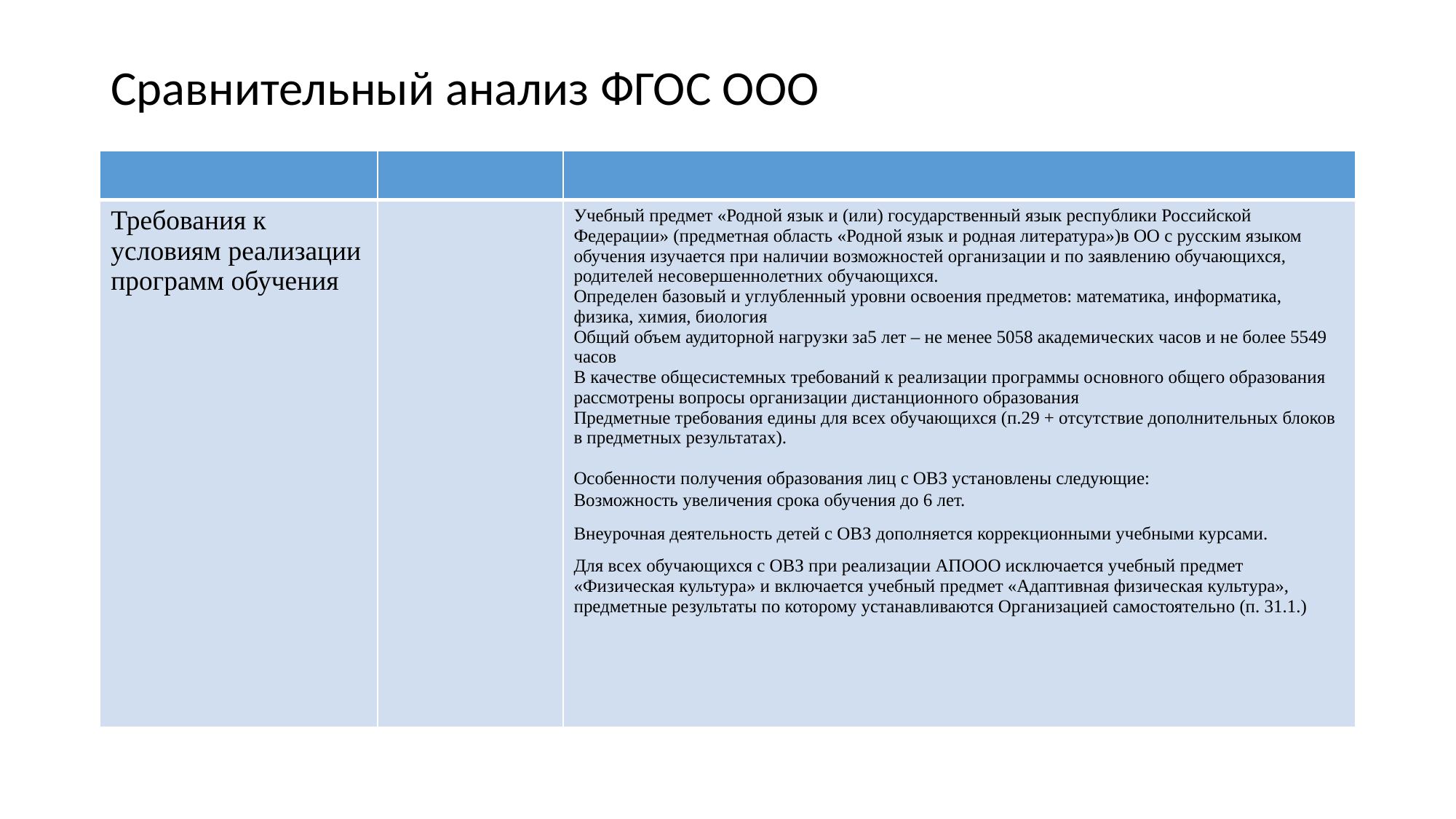

# Сравнительный анализ ФГОС ООО
|  |  |  |
| --- | --- | --- |
| Требования к условиям реализации программ обучения |  | Учебный предмет «Родной язык и (или) государственный язык республики Российской Федерации» (предметная область «Родной язык и родная литература»)в ОО с русским языком обучения изучается при наличии возможностей организации и по заявлению обучающихся, родителей несовершеннолетних обучающихся. Определен базовый и углубленный уровни освоения предметов: математика, информатика, физика, химия, биология Общий объем аудиторной нагрузки за5 лет – не менее 5058 академических часов и не более 5549 часов В качестве общесистемных требований к реализации программы основного общего образования рассмотрены вопросы организации дистанционного образования Предметные требования едины для всех обучающихся (п.29 + отсутствие дополнительных блоков в предметных результатах). Особенности получения образования лиц с ОВЗ установлены следующие: Возможность увеличения срока обучения до 6 лет. Внеурочная деятельность детей с ОВЗ дополняется коррекционными учебными курсами. Для всех обучающихся с ОВЗ при реализации АПООО исключается учебный предмет «Физическая культура» и включается учебный предмет «Адаптивная физическая культура», предметные результаты по которому устанавливаются Организацией самостоятельно (п. 31.1.) |